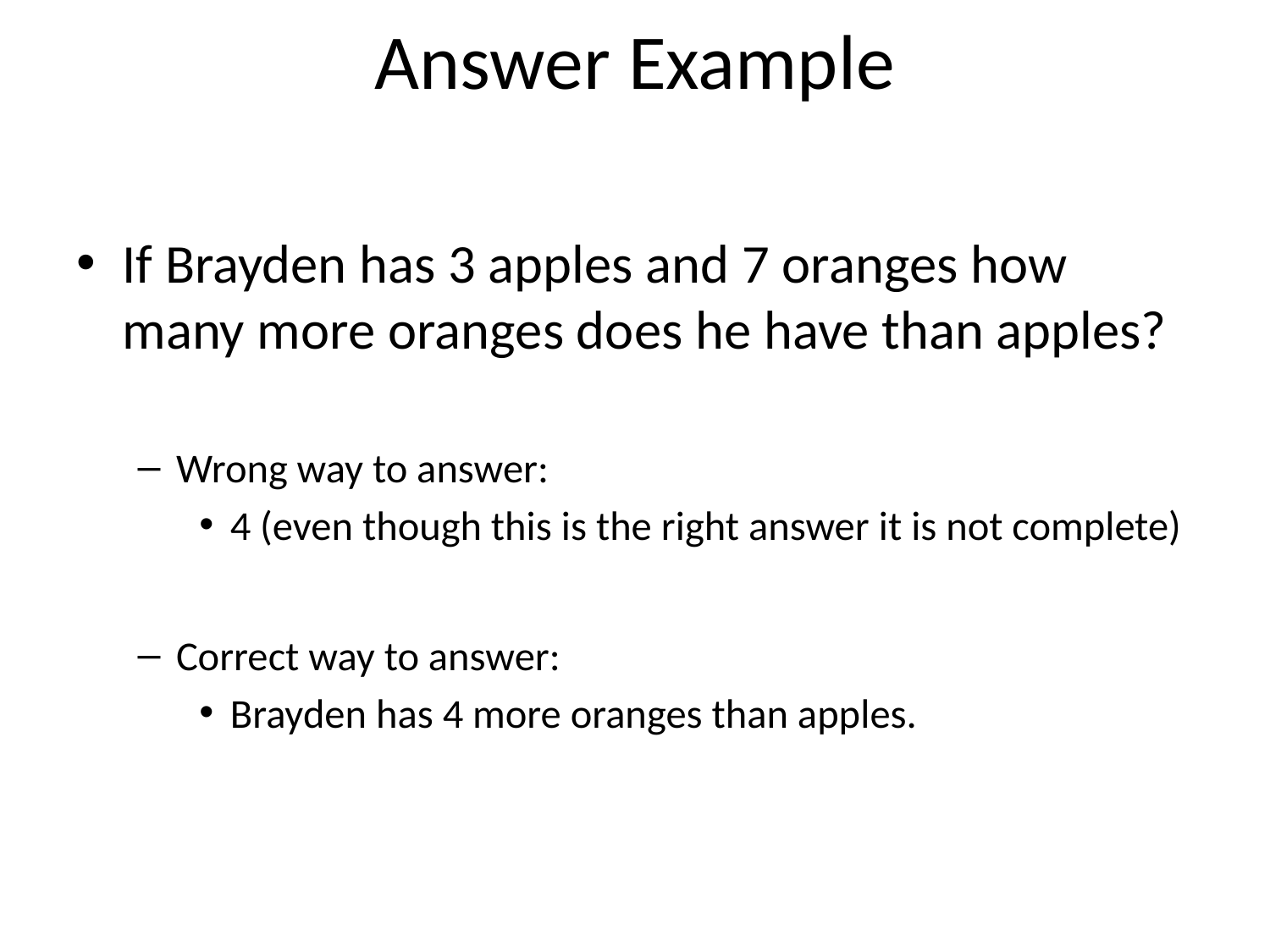

# Answer Example
If Brayden has 3 apples and 7 oranges how many more oranges does he have than apples?

Wrong way to answer:
4 (even though this is the right answer it is not complete)

Correct way to answer:
Brayden has 4 more oranges than apples.